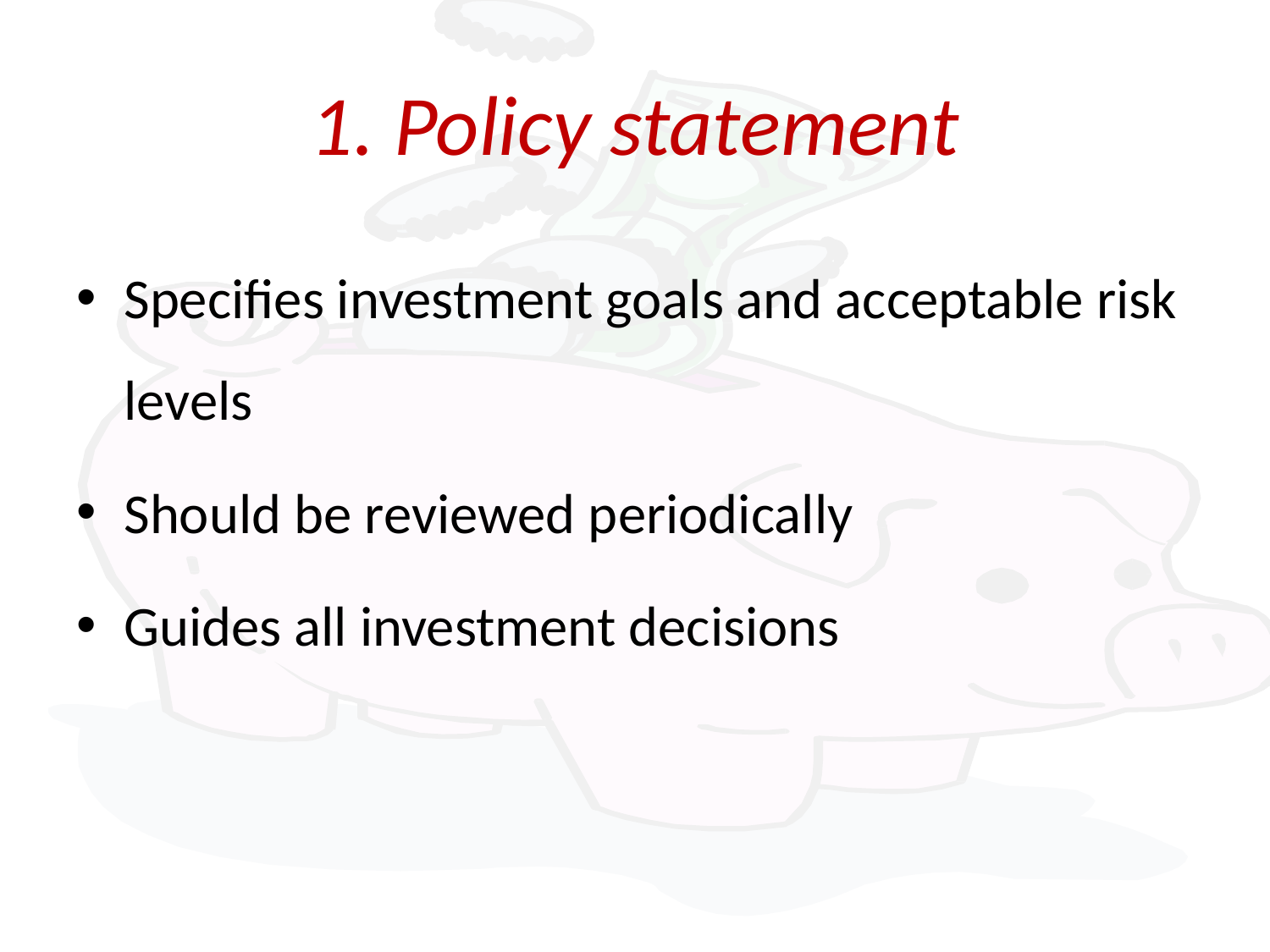

# 1. Policy statement
Specifies investment goals and acceptable risk levels
Should be reviewed periodically
Guides all investment decisions